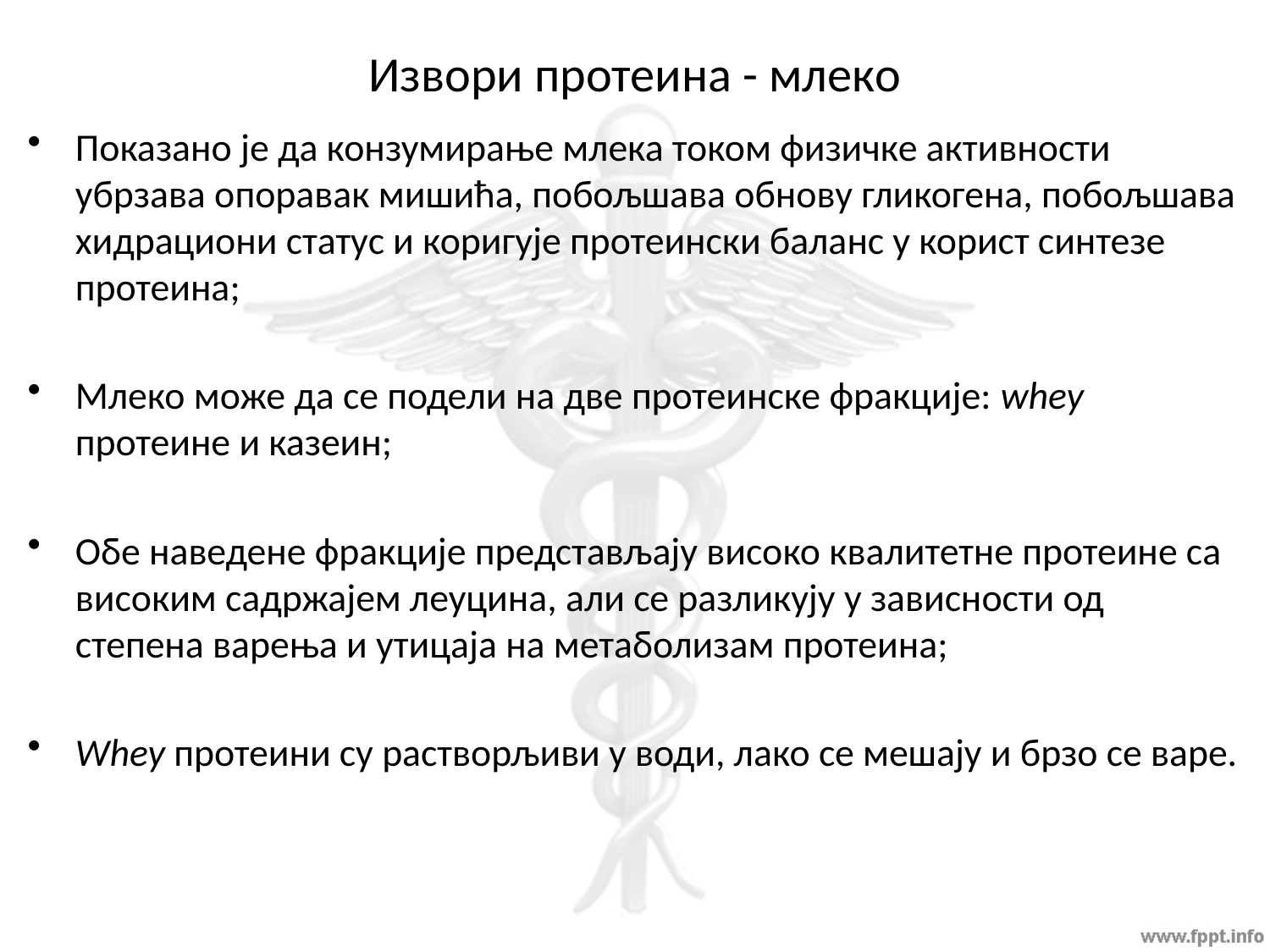

# Извори протеина - млеко
Показано је да конзумирање млека током физичке активности убрзава опоравак мишића, побољшава обнову гликогена, побољшава хидрациони статус и коригује протеински баланс у корист синтезе протеина;

Млеко може да се подели на две протеинске фракције: whey протеине и казеин;

Обе наведене фракције представљају високо квалитетне протеине са високим садржајем леуцина, али се разликују у зависности од степена варења и утицаја на метаболизам протеина;

Whey протеини су растворљиви у води, лако се мешају и брзо се варе.